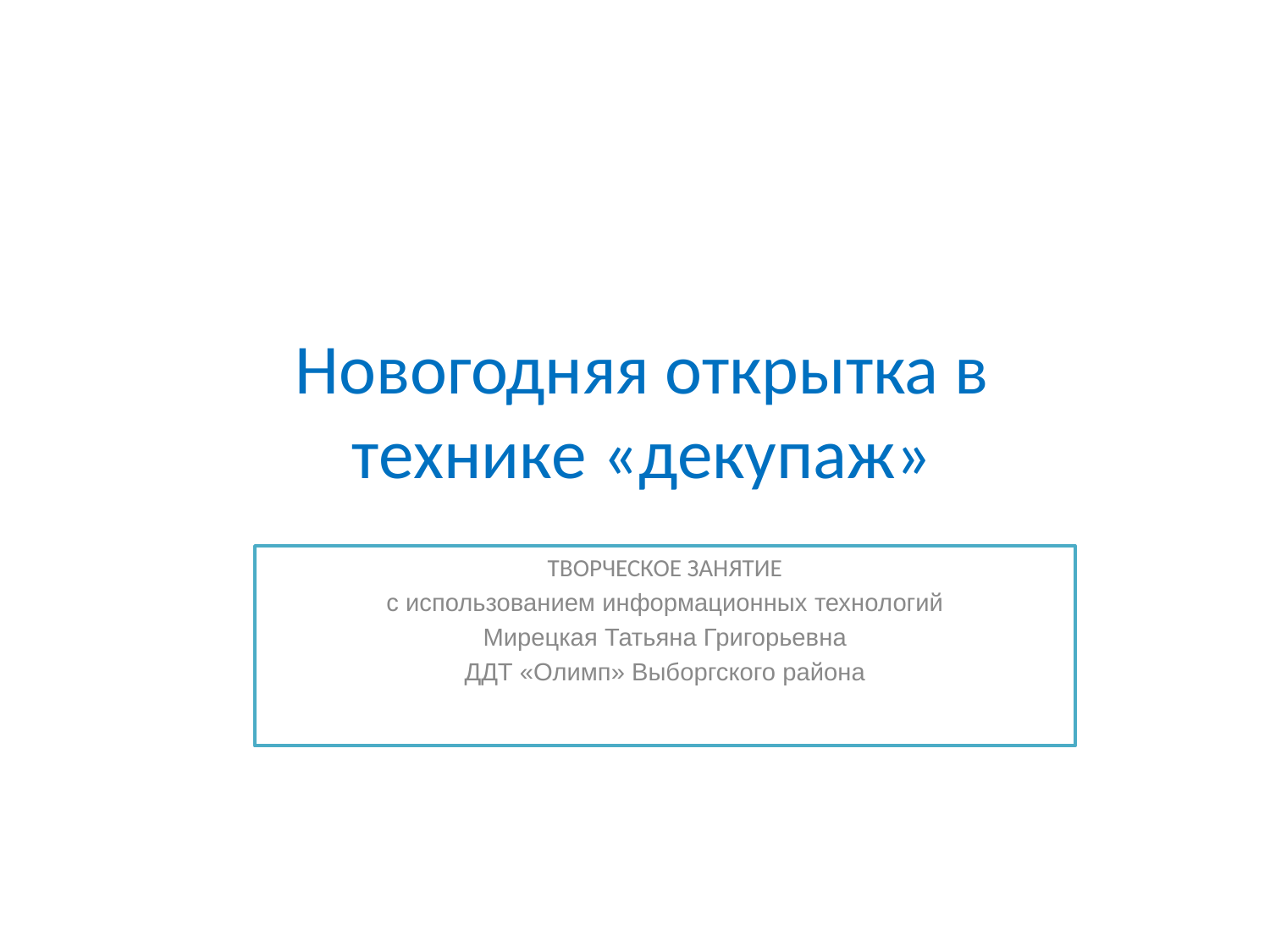

Новогодняя открытка в технике «декупаж»
ТВОРЧЕСКОЕ ЗАНЯТИЕ
с использованием информационных технологий
Мирецкая Татьяна Григорьевна
ДДТ «Олимп» Выборгского района